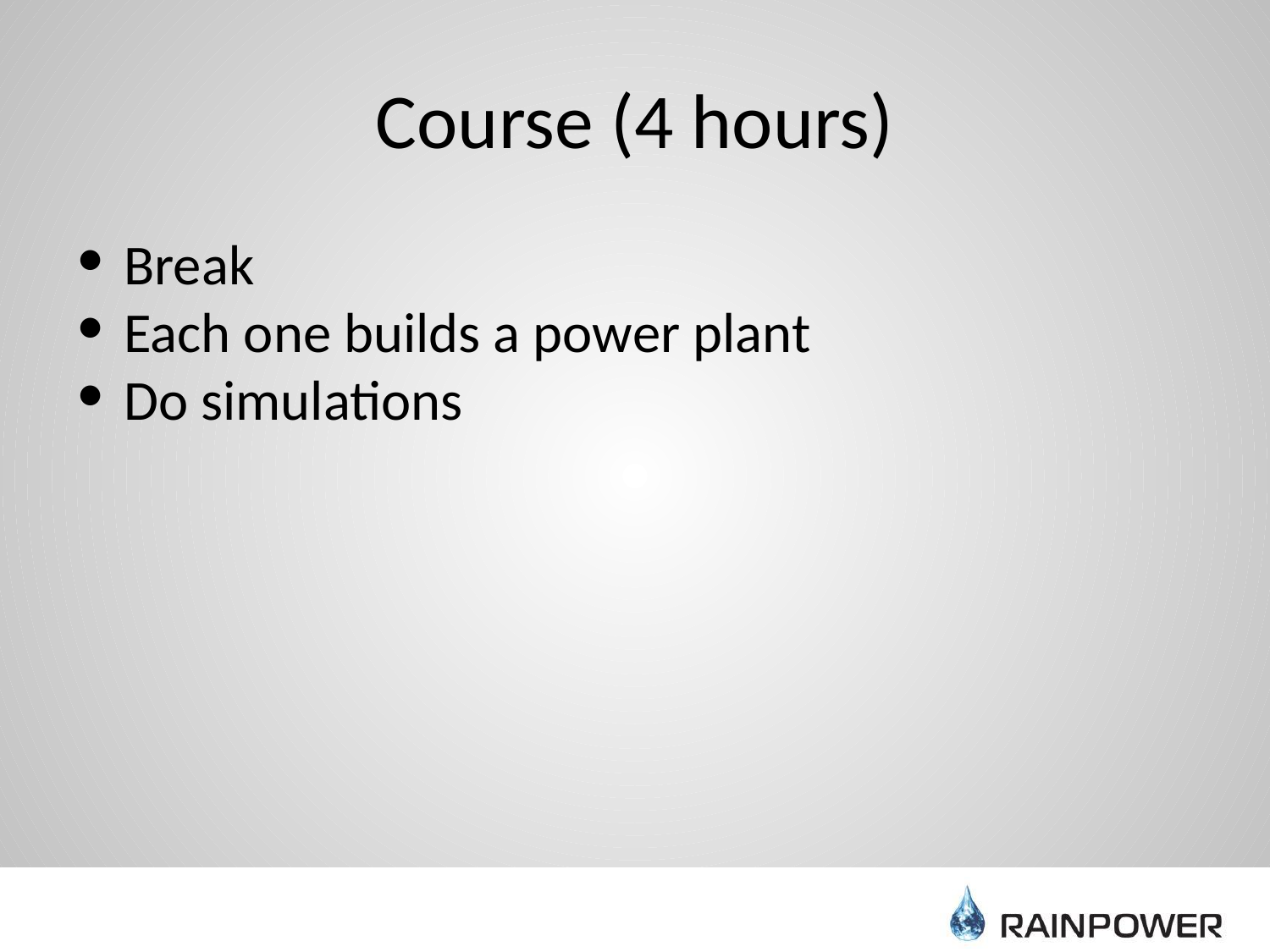

# Course (4 hours)
Break
Each one builds a power plant
Do simulations